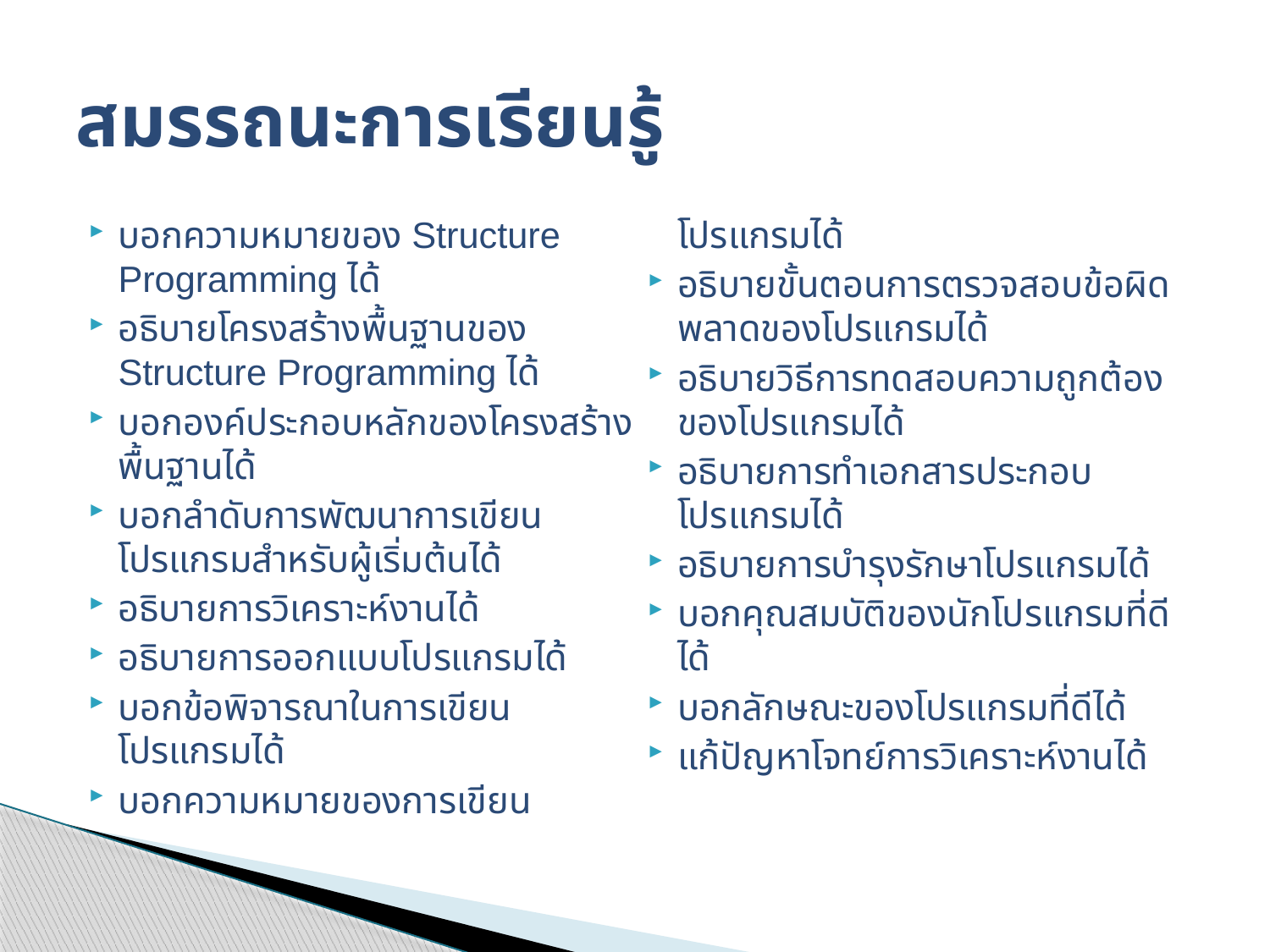

# สมรรถนะการเรียนรู้
บอกความหมายของ Structure Programming ได้
อธิบายโครงสร้างพื้นฐานของ Structure Programming ได้
บอกองค์ประกอบหลักของโครงสร้างพื้นฐานได้
บอกลำดับการพัฒนาการเขียนโปรแกรมสำหรับผู้เริ่มต้นได้
อธิบายการวิเคราะห์งานได้
อธิบายการออกแบบโปรแกรมได้
บอกข้อพิจารณาในการเขียนโปรแกรมได้
บอกความหมายของการเขียนโปรแกรมได้
อธิบายขั้นตอนการตรวจสอบข้อผิดพลาดของโปรแกรมได้
อธิบายวิธีการทดสอบความถูกต้องของโปรแกรมได้
อธิบายการทำเอกสารประกอบโปรแกรมได้
อธิบายการบำรุงรักษาโปรแกรมได้
บอกคุณสมบัติของนักโปรแกรมที่ดีได้
บอกลักษณะของโปรแกรมที่ดีได้
แก้ปัญหาโจทย์การวิเคราะห์งานได้